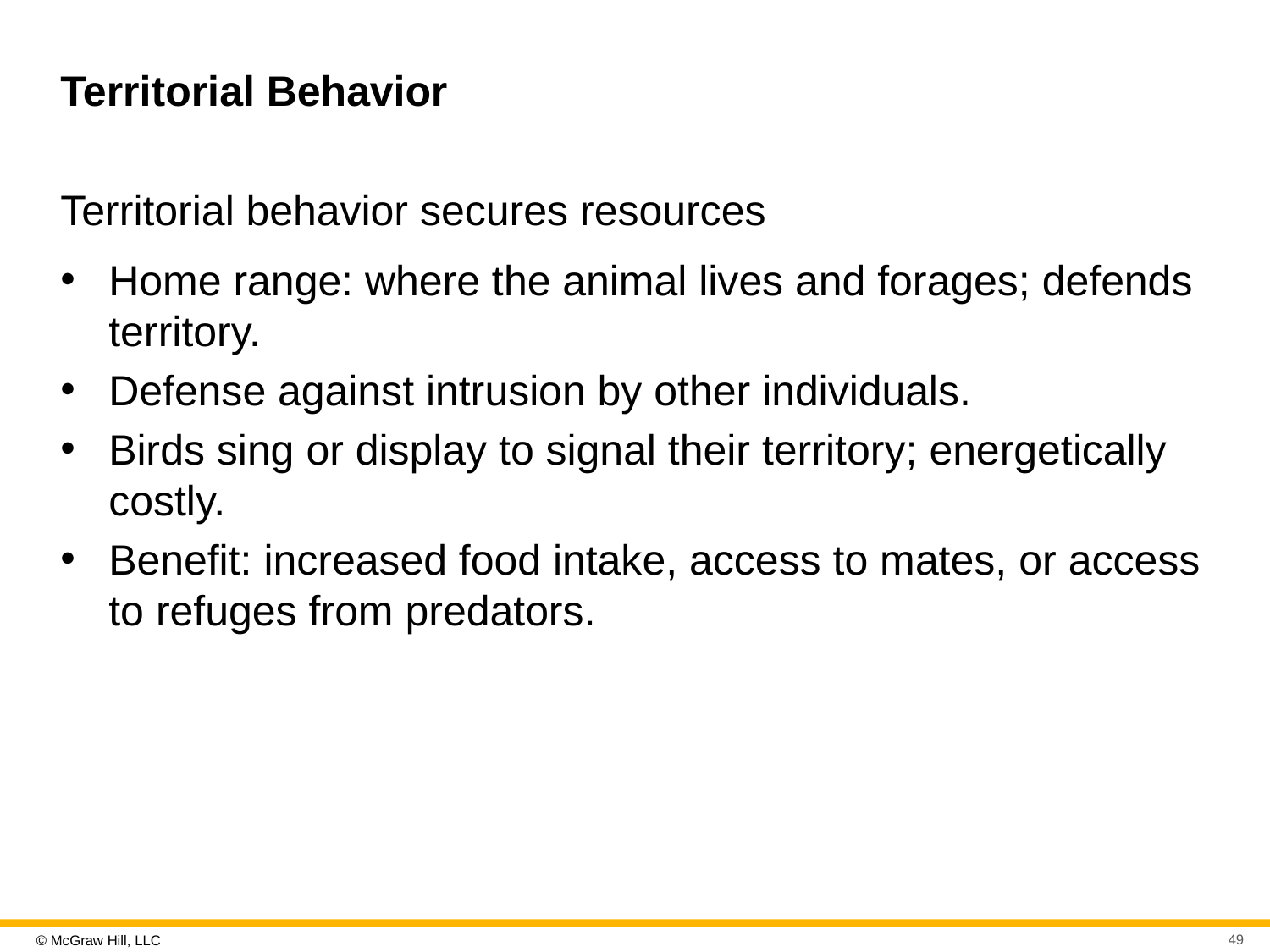

# Territorial Behavior
Territorial behavior secures resources
Home range: where the animal lives and forages; defends territory.
Defense against intrusion by other individuals.
Birds sing or display to signal their territory; energetically costly.
Benefit: increased food intake, access to mates, or access to refuges from predators.
49